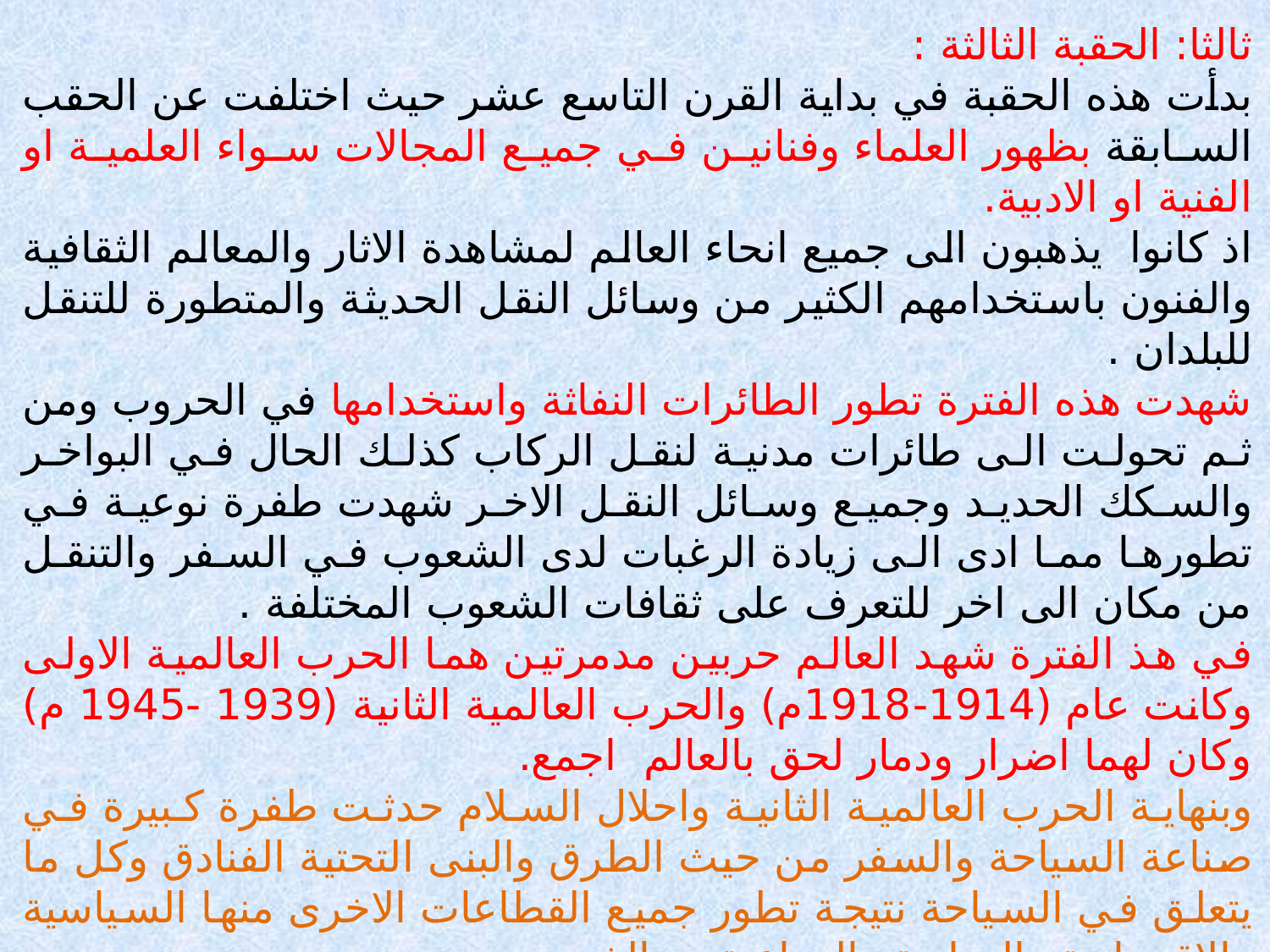

ثالثا: الحقبة الثالثة :
بدأت هذه الحقبة في بداية القرن التاسع عشر حيث اختلفت عن الحقب السابقة بظهور العلماء وفنانين في جميع المجالات سواء العلمية او الفنية او الادبية.
اذ كانوا  يذهبون الى جميع انحاء العالم لمشاهدة الاثار والمعالم الثقافية والفنون باستخدامهم الكثير من وسائل النقل الحديثة والمتطورة للتنقل للبلدان .
شهدت هذه الفترة تطور الطائرات النفاثة واستخدامها في الحروب ومن ثم تحولت الى طائرات مدنية لنقل الركاب كذلك الحال في البواخر والسكك الحديد وجميع وسائل النقل الاخر شهدت طفرة نوعية في تطورها مما ادى الى زيادة الرغبات لدى الشعوب في السفر والتنقل من مكان الى اخر للتعرف على ثقافات الشعوب المختلفة .
في هذ الفترة شهد العالم حربين مدمرتين هما الحرب العالمية الاولى وكانت عام (1914-1918م) والحرب العالمية الثانية (1939 -1945 م) وكان لهما اضرار ودمار لحق بالعالم  اجمع.
وبنهاية الحرب العالمية الثانية واحلال السلام حدثت طفرة كبيرة في صناعة السياحة والسفر من حيث الطرق والبنى التحتية الفنادق وكل ما يتعلق في السياحة نتيجة تطور جميع القطاعات الاخرى منها السياسية والاقتصادية والتجارية والزراعية ....الخ